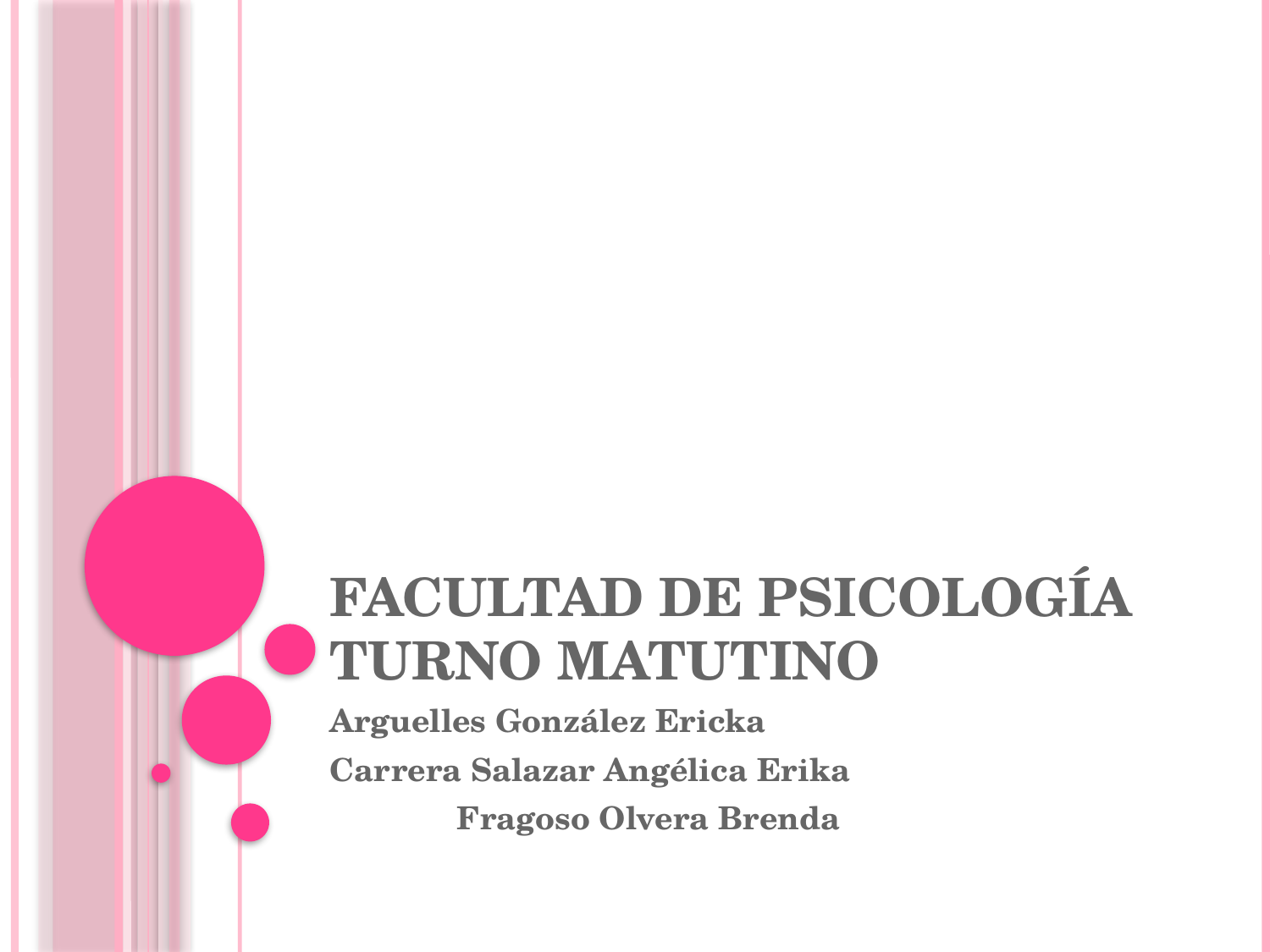

# Facultad de Psicología Turno matutino
Arguelles González Ericka
Carrera Salazar Angélica Erika
	Fragoso Olvera Brenda